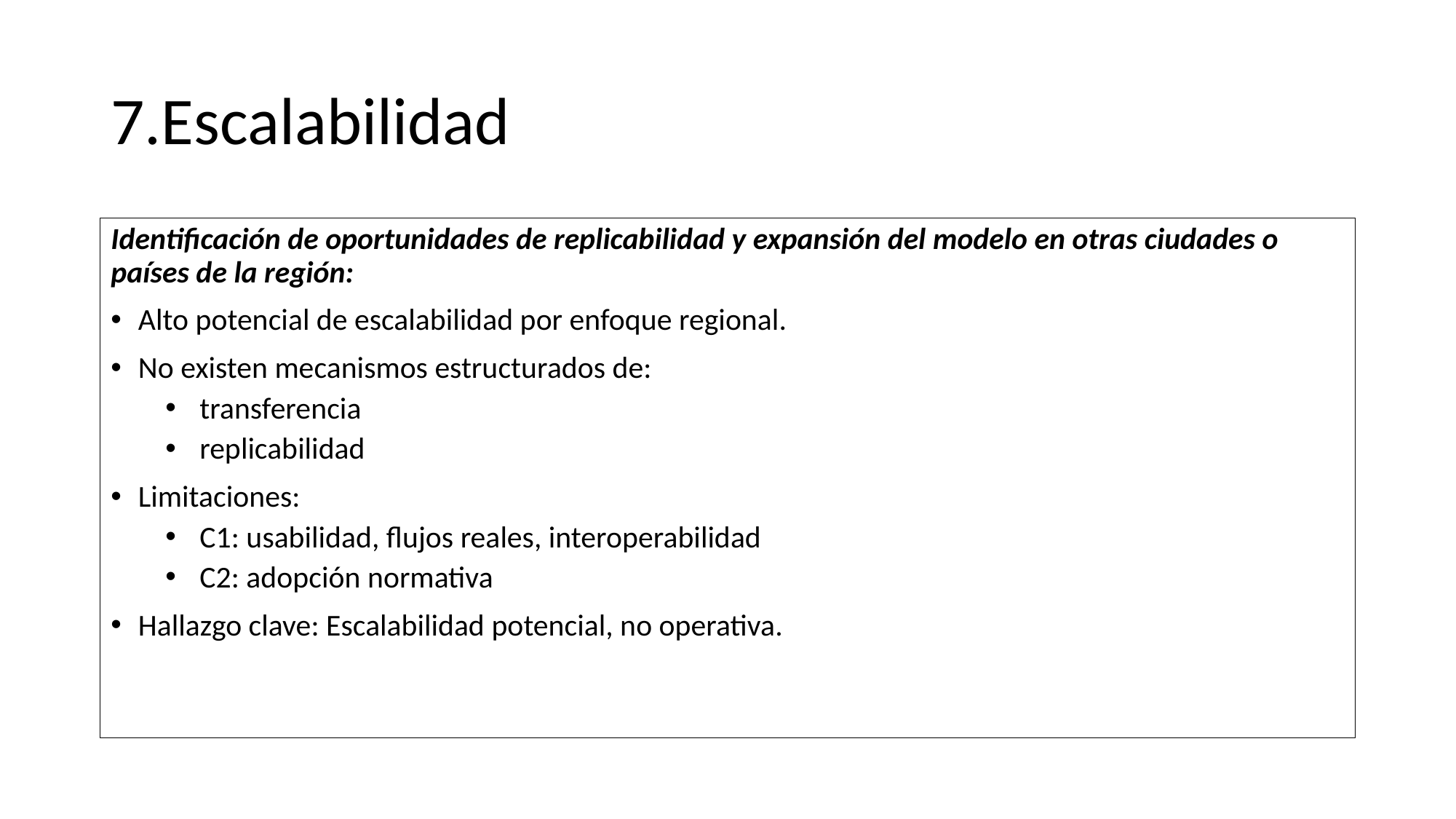

# 7.Escalabilidad
Identificación de oportunidades de replicabilidad y expansión del modelo en otras ciudades o países de la región:
Alto potencial de escalabilidad por enfoque regional.
No existen mecanismos estructurados de:
transferencia
replicabilidad
Limitaciones:
C1: usabilidad, flujos reales, interoperabilidad
C2: adopción normativa
Hallazgo clave: Escalabilidad potencial, no operativa.